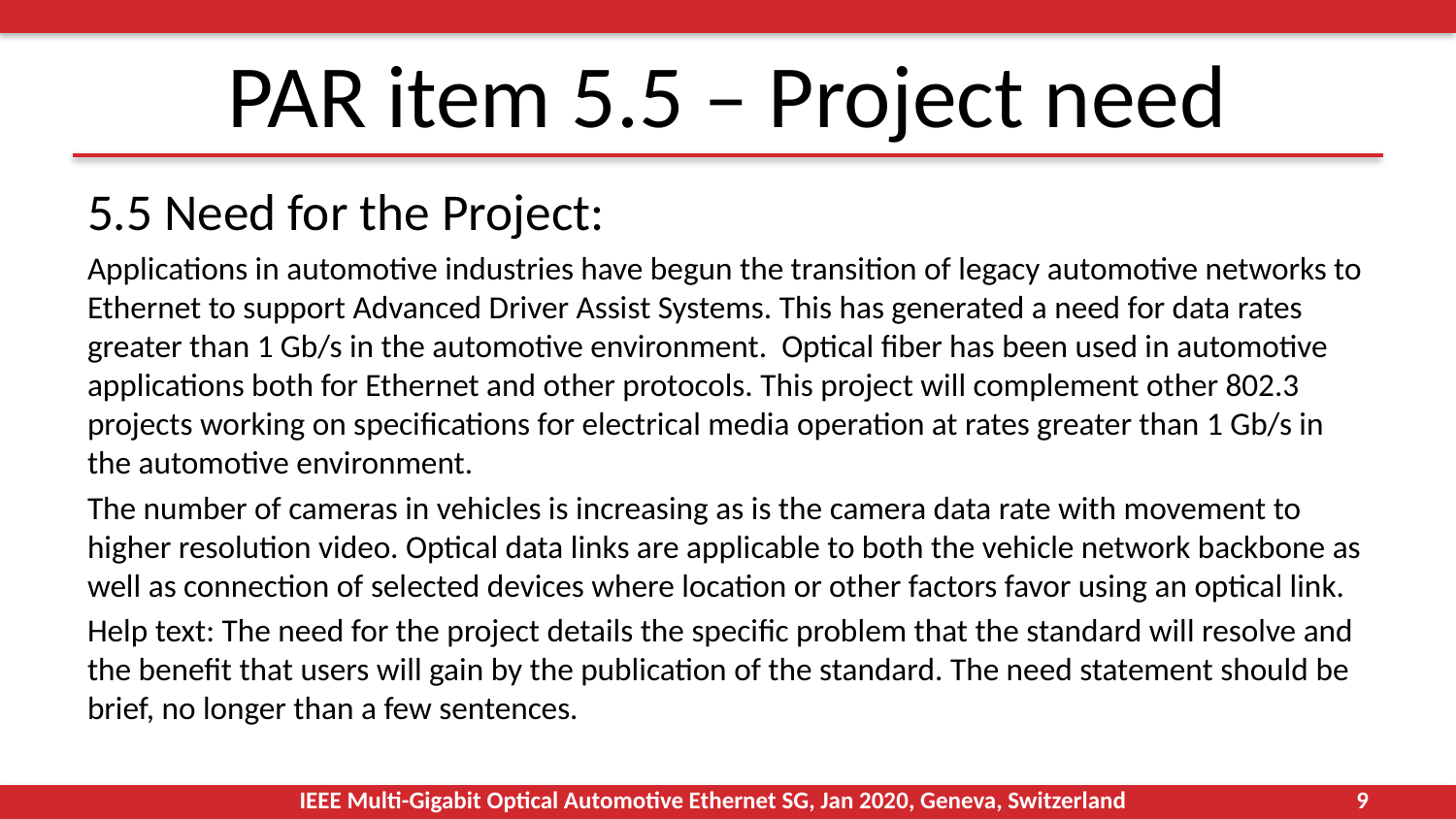

# PAR item 5.5 – Project need
5.5 Need for the Project:
Applications in automotive industries have begun the transition of legacy automotive networks to Ethernet to support Advanced Driver Assist Systems. This has generated a need for data rates greater than 1 Gb/s in the automotive environment.  Optical fiber has been used in automotive applications both for Ethernet and other protocols. This project will complement other 802.3 projects working on specifications for electrical media operation at rates greater than 1 Gb/s in the automotive environment.
The number of cameras in vehicles is increasing as is the camera data rate with movement to higher resolution video. Optical data links are applicable to both the vehicle network backbone as well as connection of selected devices where location or other factors favor using an optical link.
Help text: The need for the project details the specific problem that the standard will resolve and the benefit that users will gain by the publication of the standard. The need statement should be brief, no longer than a few sentences.
IEEE Multi-Gigabit Optical Automotive Ethernet SG, Jan 2020, Geneva, Switzerland
9